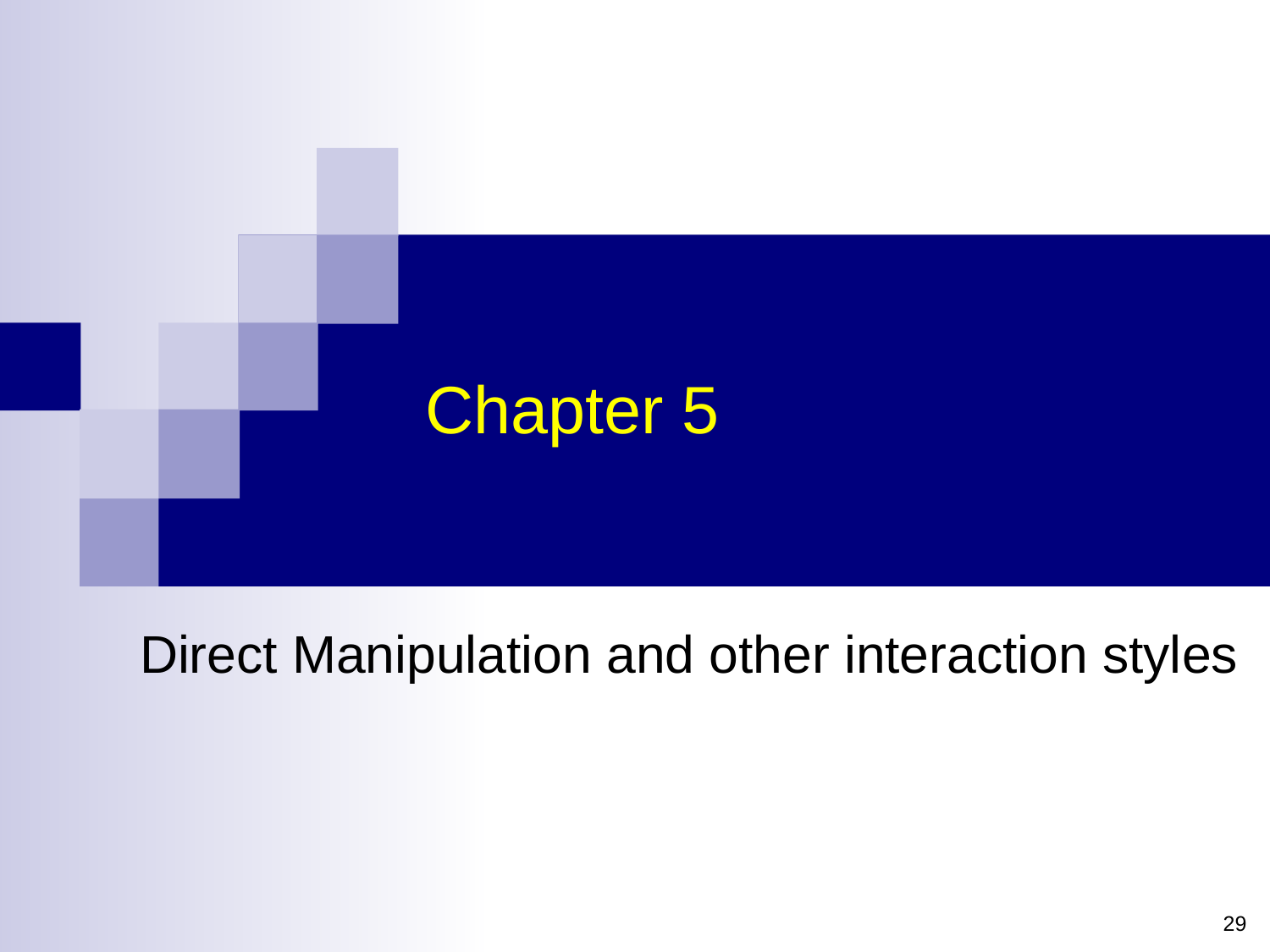

# Chapter 5
Direct Manipulation and other interaction styles
29